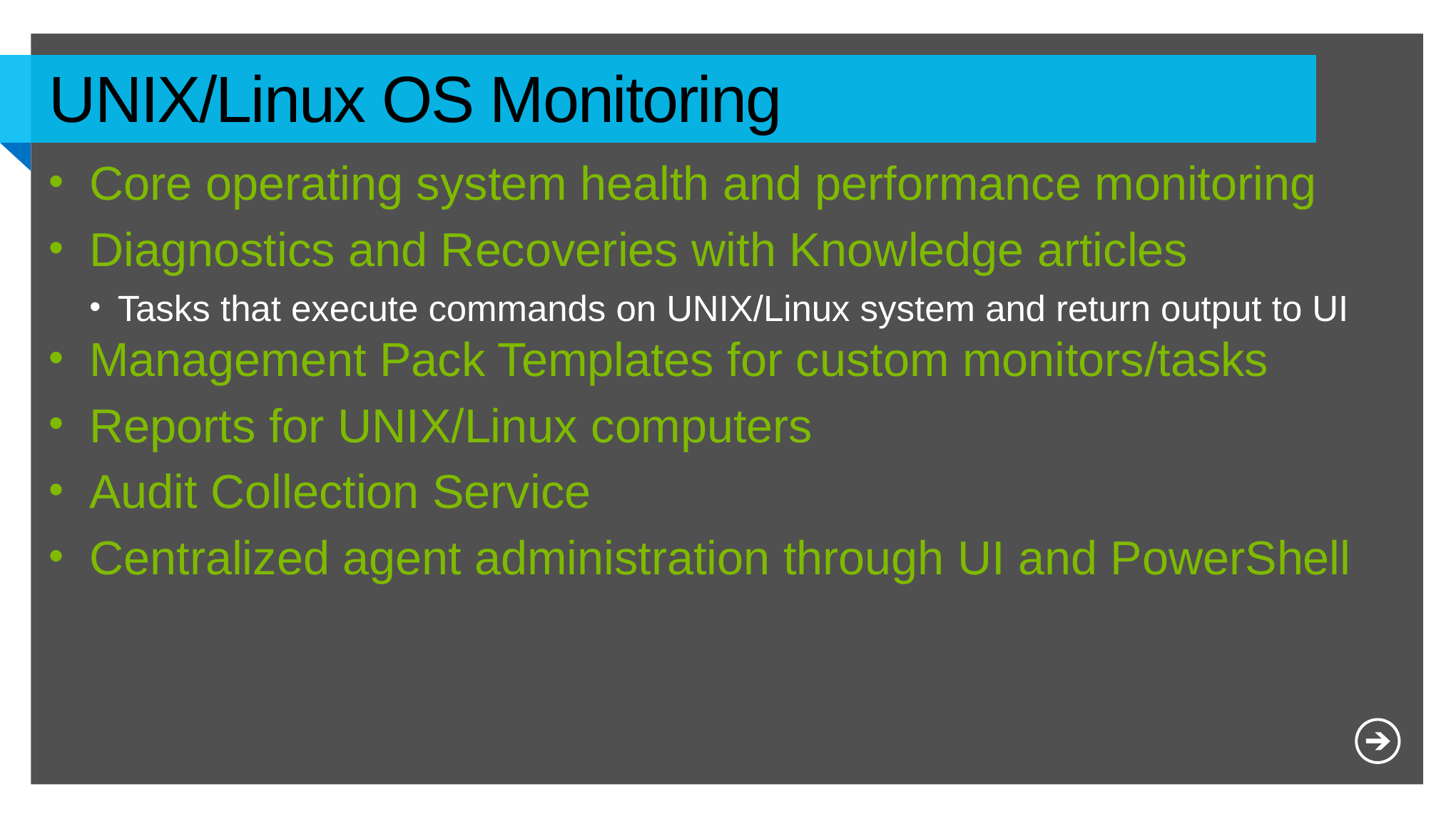

# UNIX/Linux OS Monitoring
Core operating system health and performance monitoring
Diagnostics and Recoveries with Knowledge articles
Tasks that execute commands on UNIX/Linux system and return output to UI
Management Pack Templates for custom monitors/tasks
Reports for UNIX/Linux computers
Audit Collection Service
Centralized agent administration through UI and PowerShell